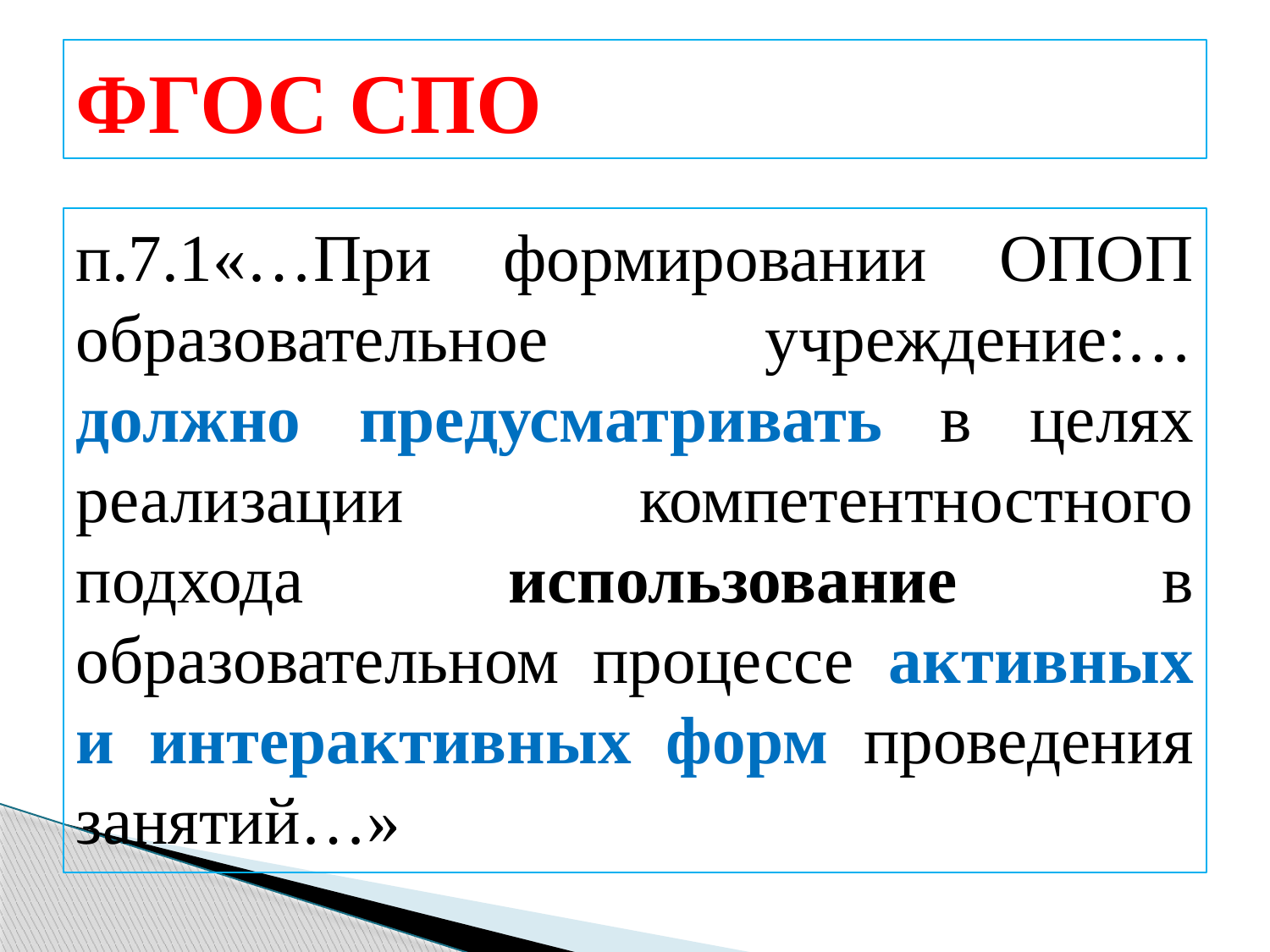

# ФГОС СПО
п.7.1«…При формировании ОПОП образовательное учреждение:… должно предусматривать в целях реализации компетентностного подхода использование в образовательном процессе активных и интерактивных форм проведения занятий…»